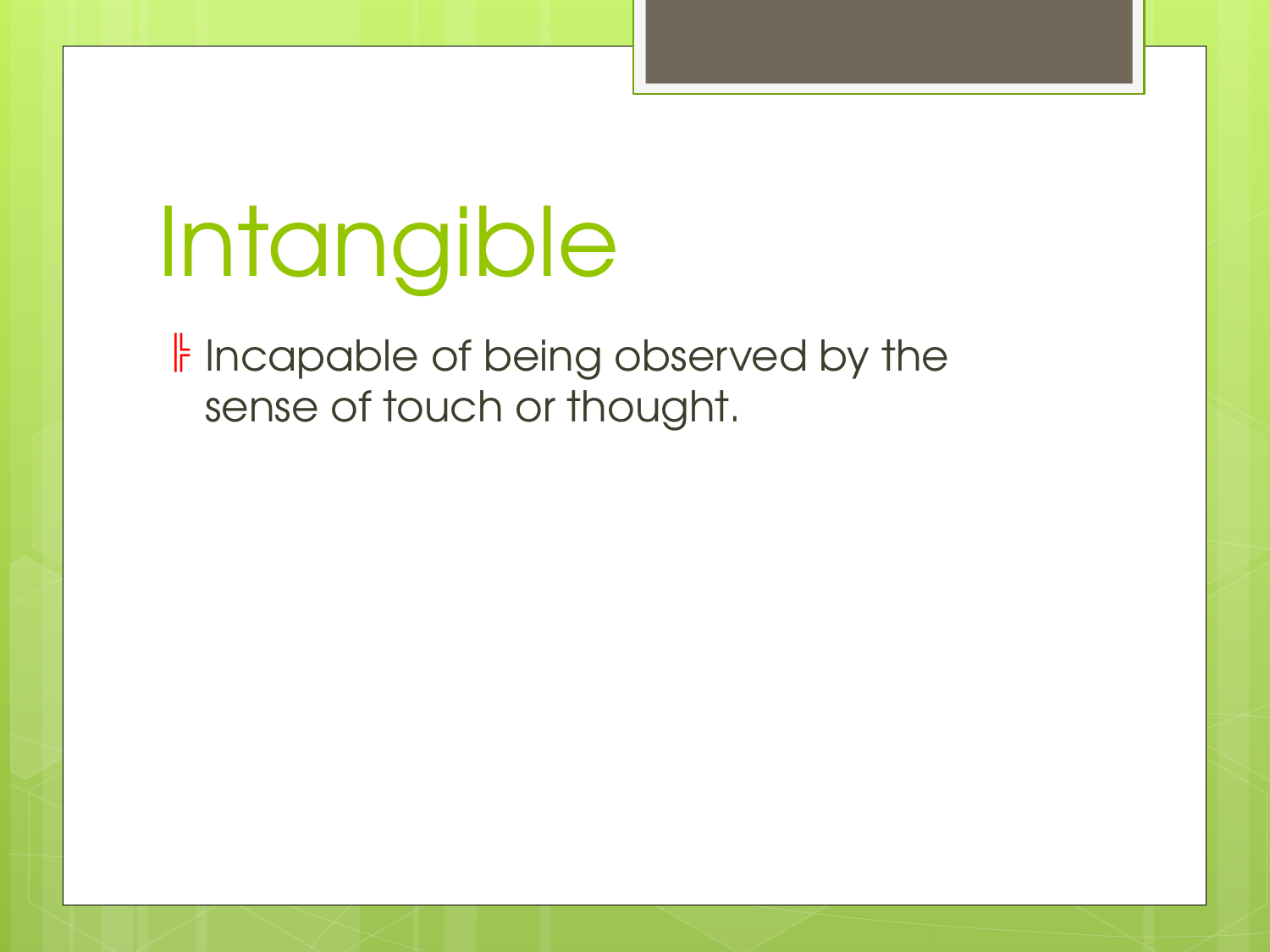

# Intangible
Incapable of being observed by the sense of touch or thought.